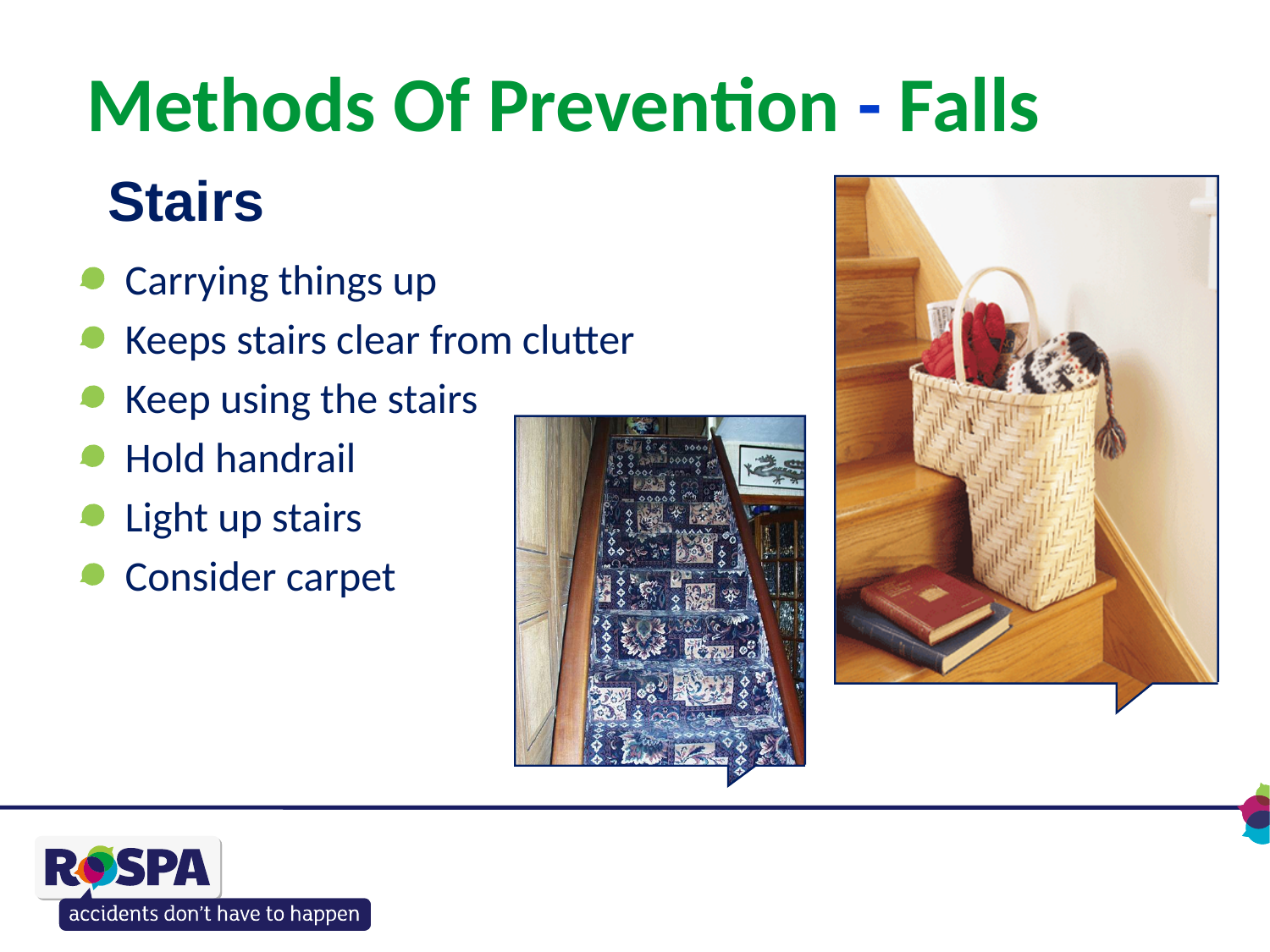

# Methods Of Prevention - Falls
Stairs

Carrying things up
Keeps stairs clear from clutter
Keep using the stairs
Hold handrail
Light up stairs
Consider carpet